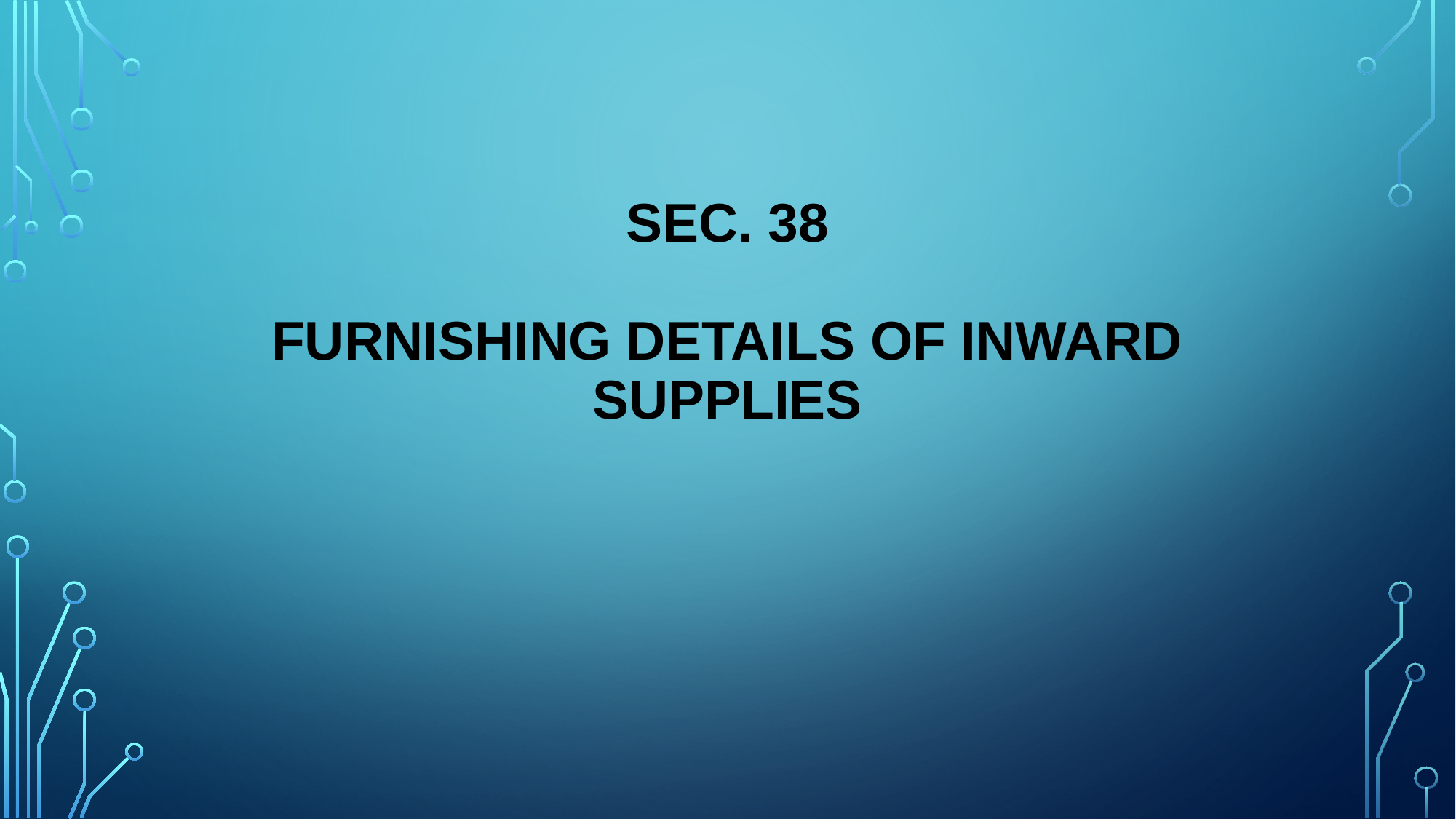

# Sec. 38 Furnishing details of inward supplies